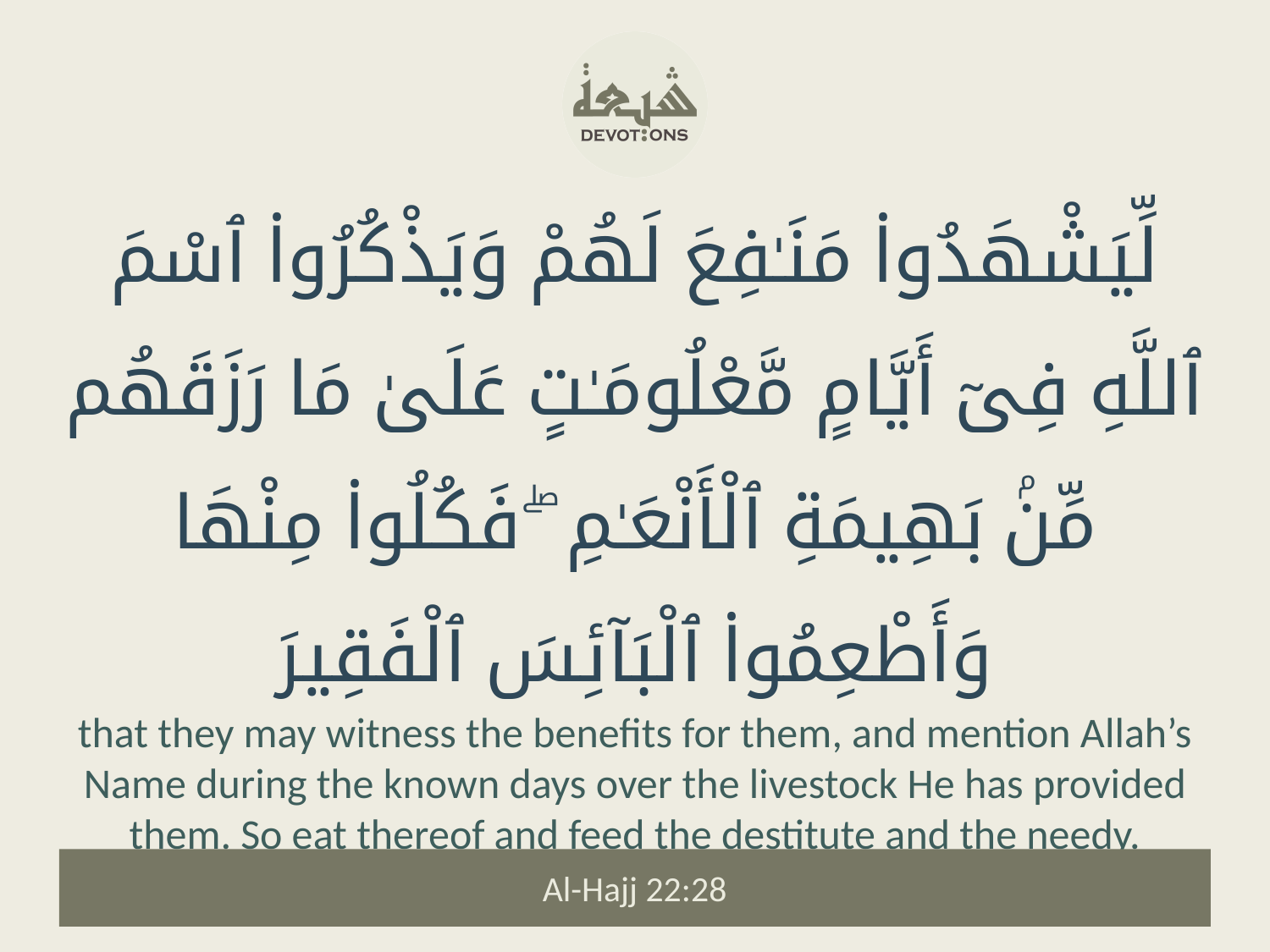

لِّيَشْهَدُوا۟ مَنَـٰفِعَ لَهُمْ وَيَذْكُرُوا۟ ٱسْمَ ٱللَّهِ فِىٓ أَيَّامٍ مَّعْلُومَـٰتٍ عَلَىٰ مَا رَزَقَهُم مِّنۢ بَهِيمَةِ ٱلْأَنْعَـٰمِ ۖ فَكُلُوا۟ مِنْهَا وَأَطْعِمُوا۟ ٱلْبَآئِسَ ٱلْفَقِيرَ
that they may witness the benefits for them, and mention Allah’s Name during the known days over the livestock He has provided them. So eat thereof and feed the destitute and the needy.
Al-Hajj 22:28